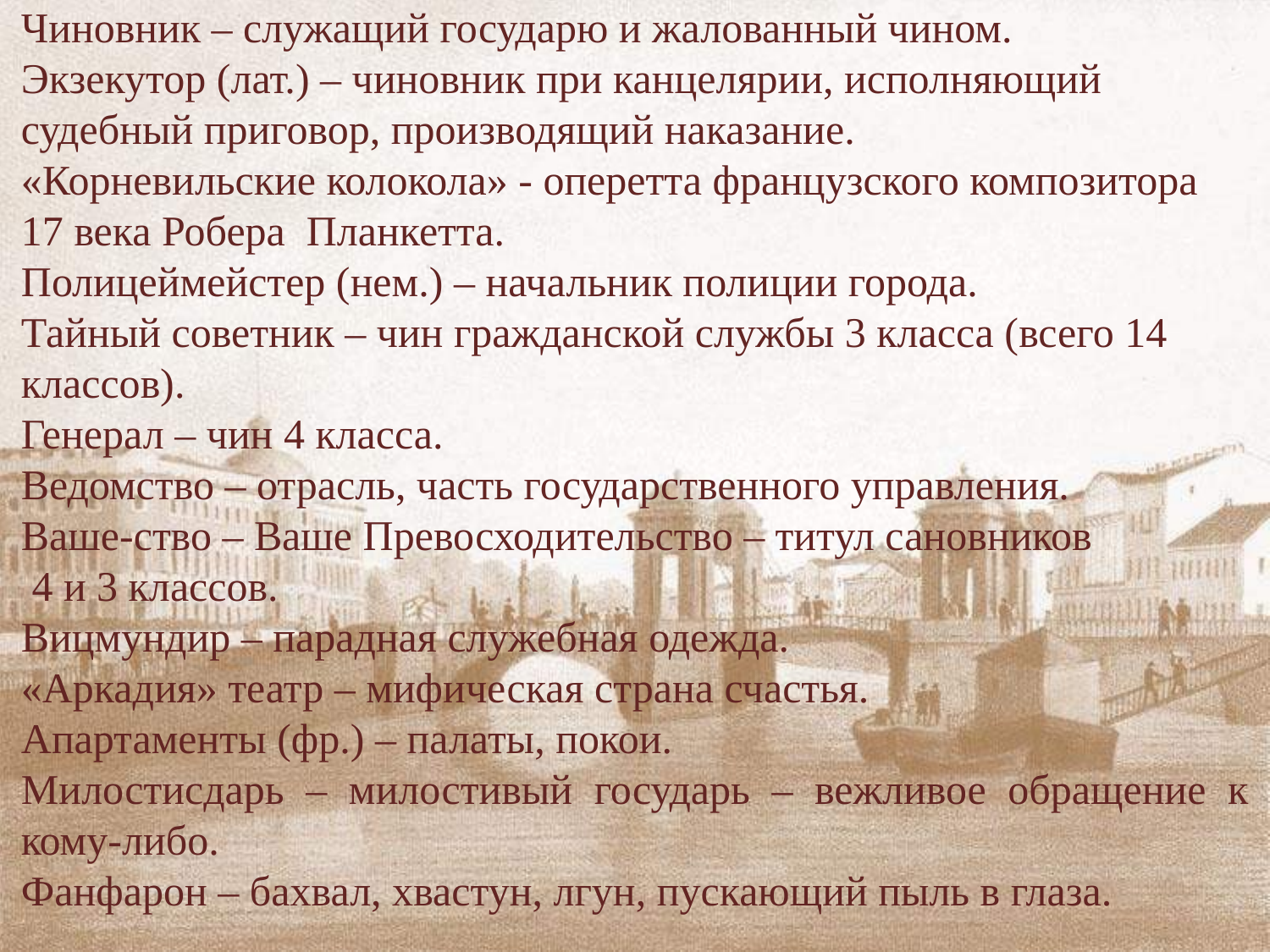

Чиновник – служащий государю и жалованный чином.
Экзекутор (лат.) – чиновник при канцелярии, исполняющий судебный приговор, производящий наказание.
«Корневильские колокола» - оперетта французского композитора
17 века Робера  Планкетта.
Полицеймейстер (нем.) – начальник полиции города.
Тайный советник – чин гражданской службы 3 класса (всего 14 классов).
Генерал – чин 4 класса.
Ведомство – отрасль, часть государственного управления.
Ваше-ство – Ваше Превосходительство – титул сановников
 4 и 3 классов.
Вицмундир – парадная служебная одежда.
«Аркадия» театр – мифическая страна счастья.
Апартаменты (фр.) – палаты, покои.
Милостисдарь – милостивый государь – вежливое обращение к кому-либо.
Фанфарон – бахвал, хвастун, лгун, пускающий пыль в глаза.